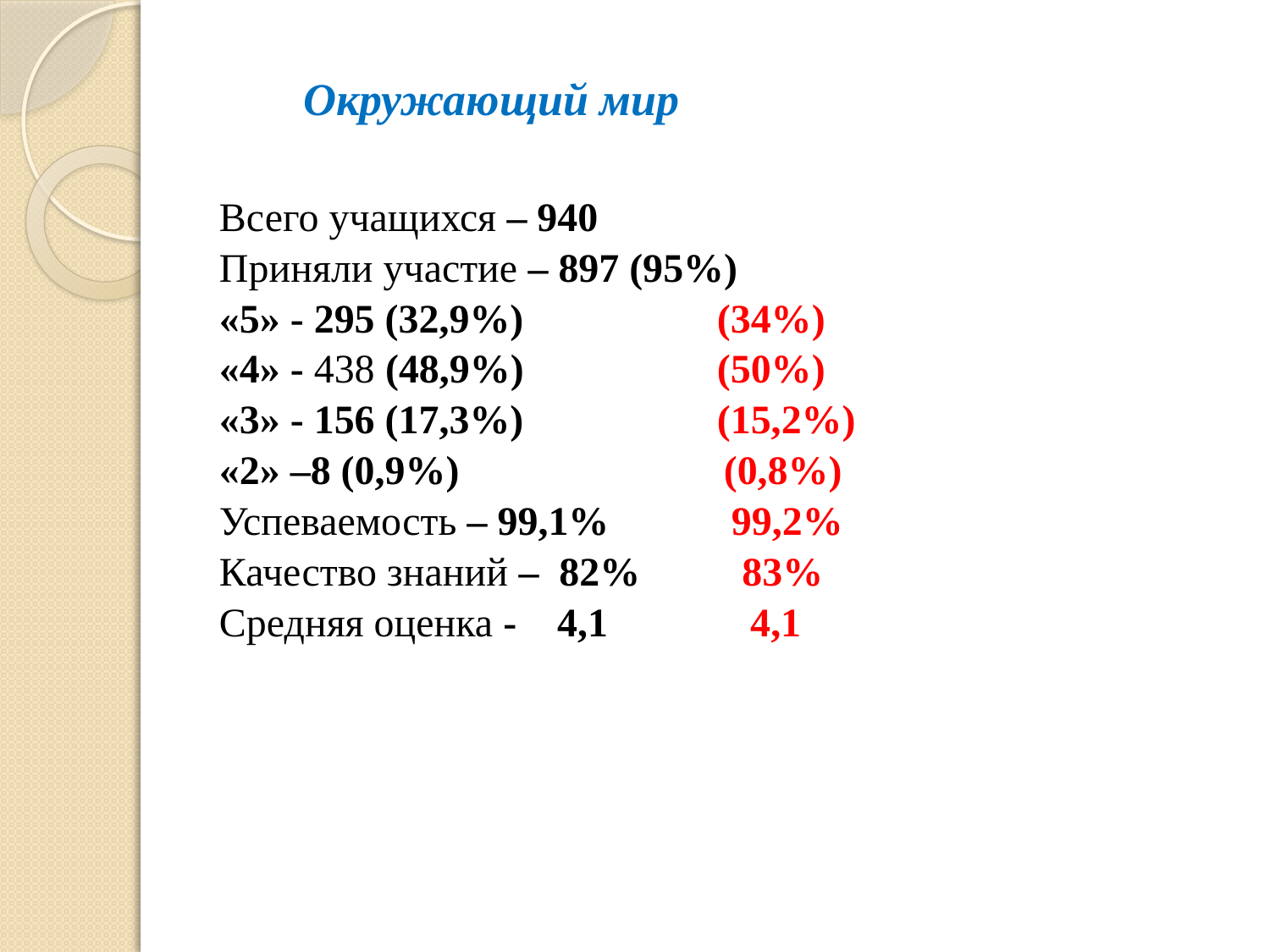

Окружающий мир

Всего учащихся – 940
Приняли участие – 897 (95%)
«5» - 295 (32,9%)                   (34%)
«4» - 438 (48,9%)                   (50%)
«3» - 156 (17,3%)                   (15,2%)
«2» –8 (0,9%)                          (0,8%)
Успеваемость – 99,1%            99,2%
Качество знаний –  82%          83%
Средняя оценка -    4,1              4,1
#